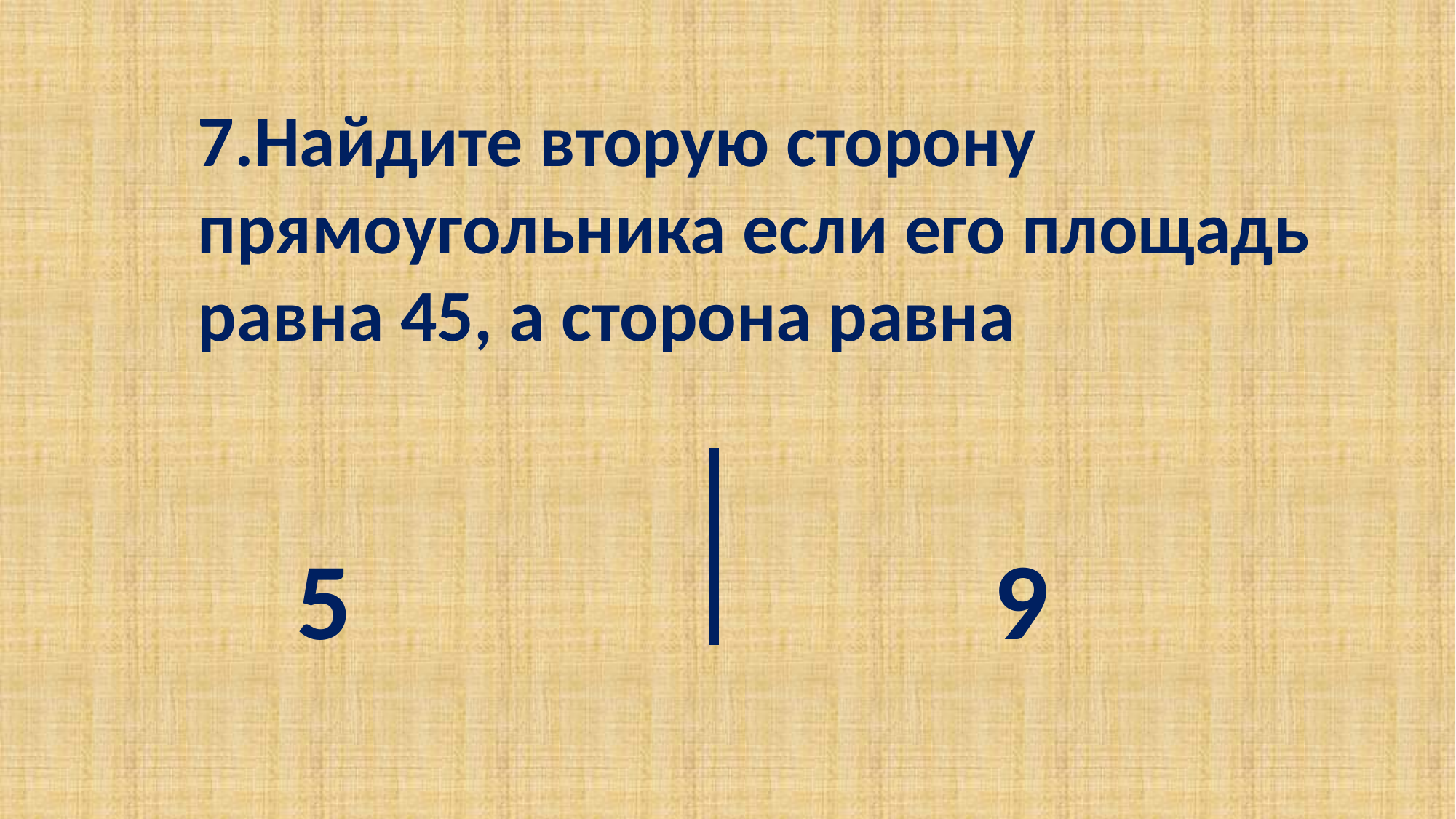

7.Найдите вторую сторону прямоугольника если его площадь равна 45, а сторона равна

    5                          9